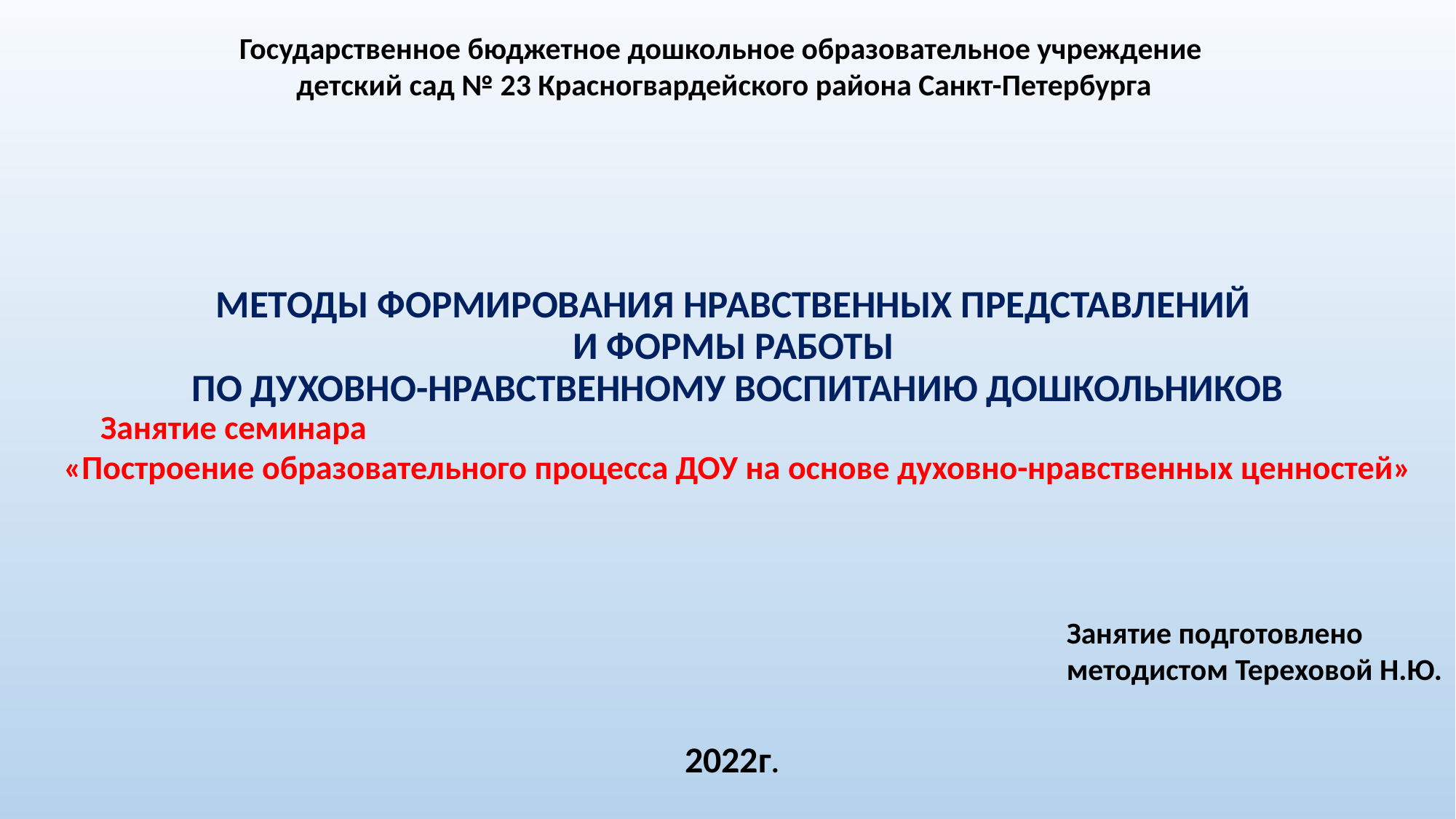

Государственное бюджетное дошкольное образовательное учреждение
детский сад № 23 Красногвардейского района Санкт-Петербурга
# МЕТОДЫ ФОРМИРОВАНИЯ НРАВСТВЕННЫХ ПРЕДСТАВЛЕНИЙ И ФОРМЫ РАБОТЫ ПО ДУХОВНО-НРАВСТВЕННОМУ ВОСПИТАНИЮ ДОШКОЛЬНИКОВ
Занятие семинара                                                                                                                                     «Построение образовательного процесса ДОУ на основе духовно-нравственных ценностей»
Занятие подготовлено
методистом Тереховой Н.Ю.
2022г.